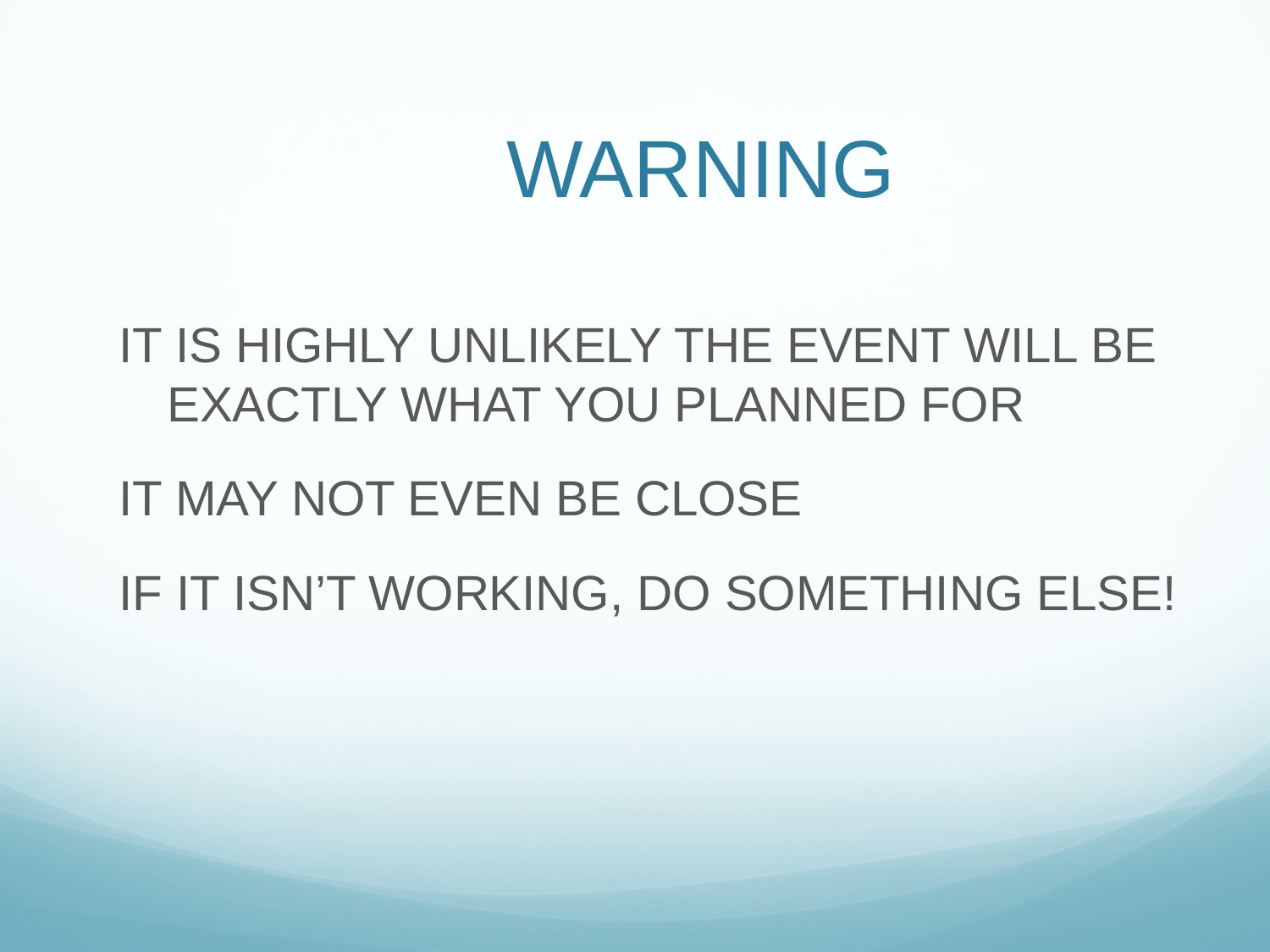

# WARNING
IT IS HIGHLY UNLIKELY THE EVENT WILL BE EXACTLY WHAT YOU PLANNED FOR
IT MAY NOT EVEN BE CLOSE
IF IT ISN’T WORKING, DO SOMETHING ELSE!